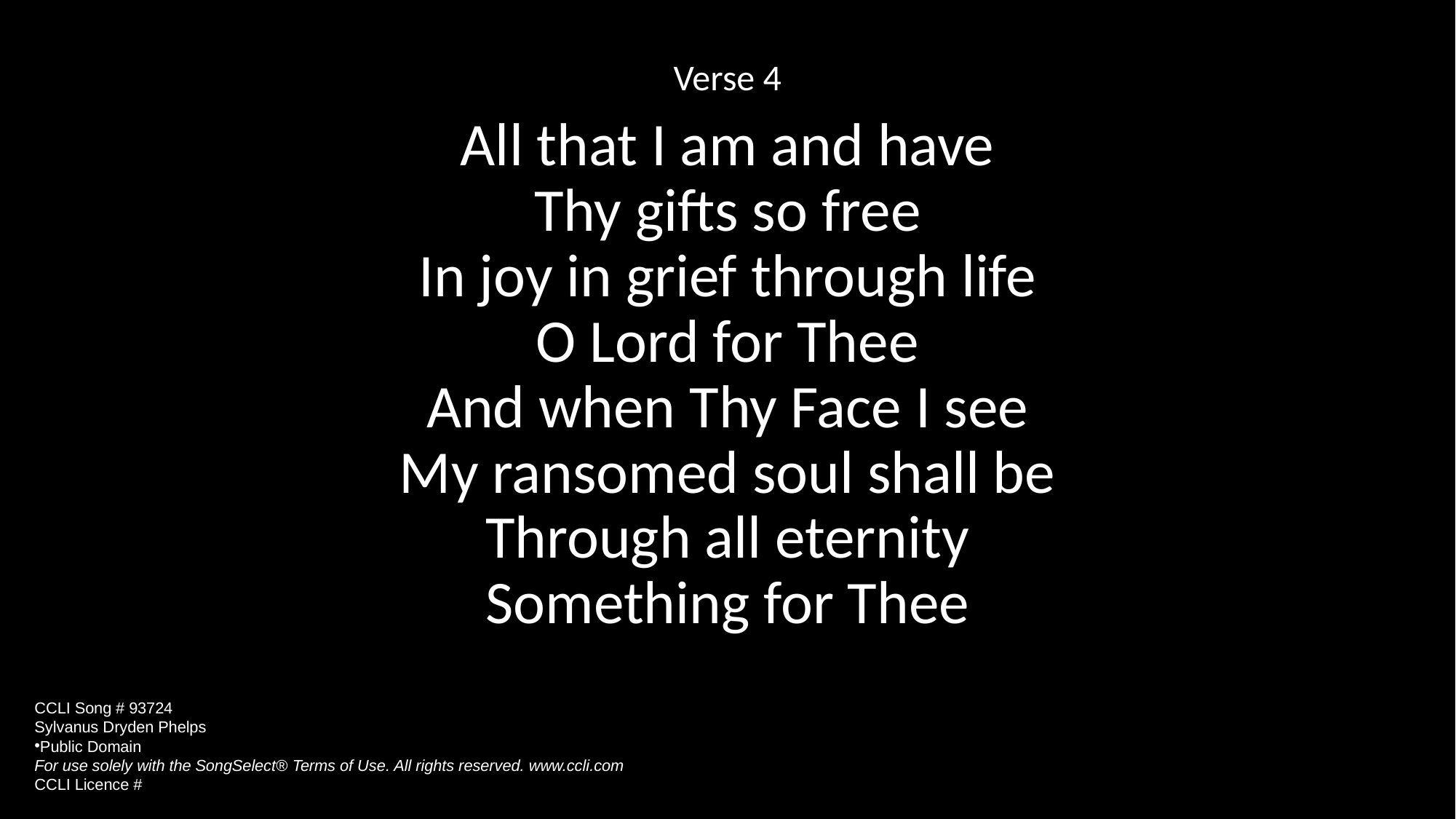

Verse 4
All that I am and have
Thy gifts so free
In joy in grief through life
O Lord for Thee
And when Thy Face I see
My ransomed soul shall be
Through all eternity
Something for Thee

CCLI Song # 93724
Sylvanus Dryden Phelps
Public Domain
For use solely with the SongSelect® Terms of Use. All rights reserved. www.ccli.com
CCLI Licence #